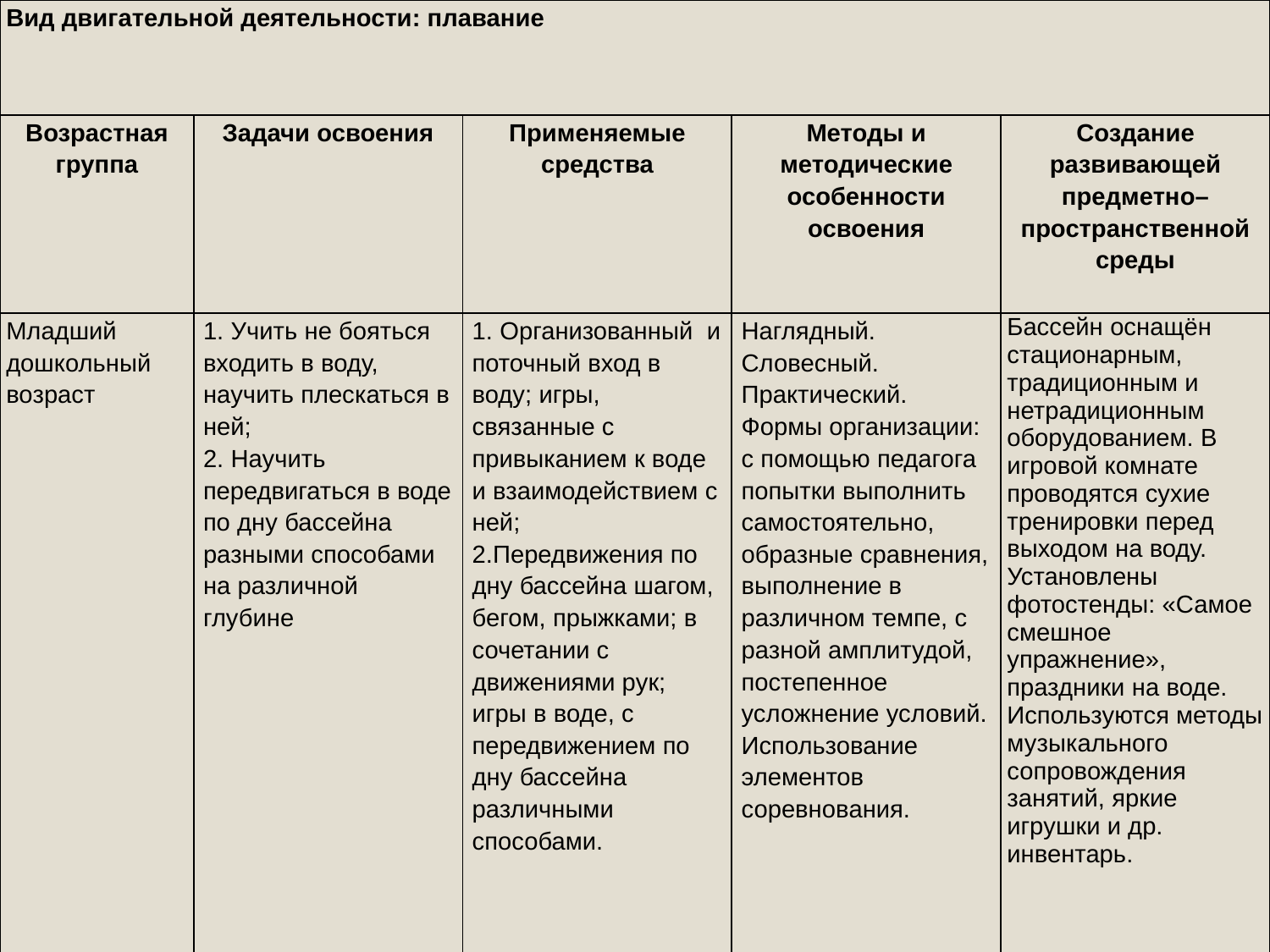

| Вид двигательной деятельности: плавание |  |  |  |  |
| --- | --- | --- | --- | --- |
| Возрастная группа | Задачи освоения | Применяемые средства | Методы и методические особенности освоения | Создание развивающей предметно–пространственной среды |
| Младший дошкольный возраст | 1. Учить не бояться входить в воду, научить плескаться в ней; 2. Научить передвигаться в воде по дну бассейна разными способами на различной глубине | 1. Организованный и поточный вход в воду; игры, связанные с привыканием к воде и взаимодействием с ней; 2.Передвижения по дну бассейна шагом, бегом, прыжками; в сочетании с движениями рук; игры в воде, с передвижением по дну бассейна различными способами. | Наглядный. Словесный. Практический. Формы организации: с помощью педагога попытки выполнить самостоятельно, образные сравнения, выполнение в различном темпе, с разной амплитудой, постепенное усложнение условий. Использование элементов соревнования. | Бассейн оснащён стационарным, традиционным и нетрадиционным оборудованием. В игровой комнате проводятся сухие тренировки перед выходом на воду. Установлены фотостенды: «Самое смешное упражнение», праздники на воде. Используются методы музыкального сопровождения занятий, яркие игрушки и др. инвентарь. |